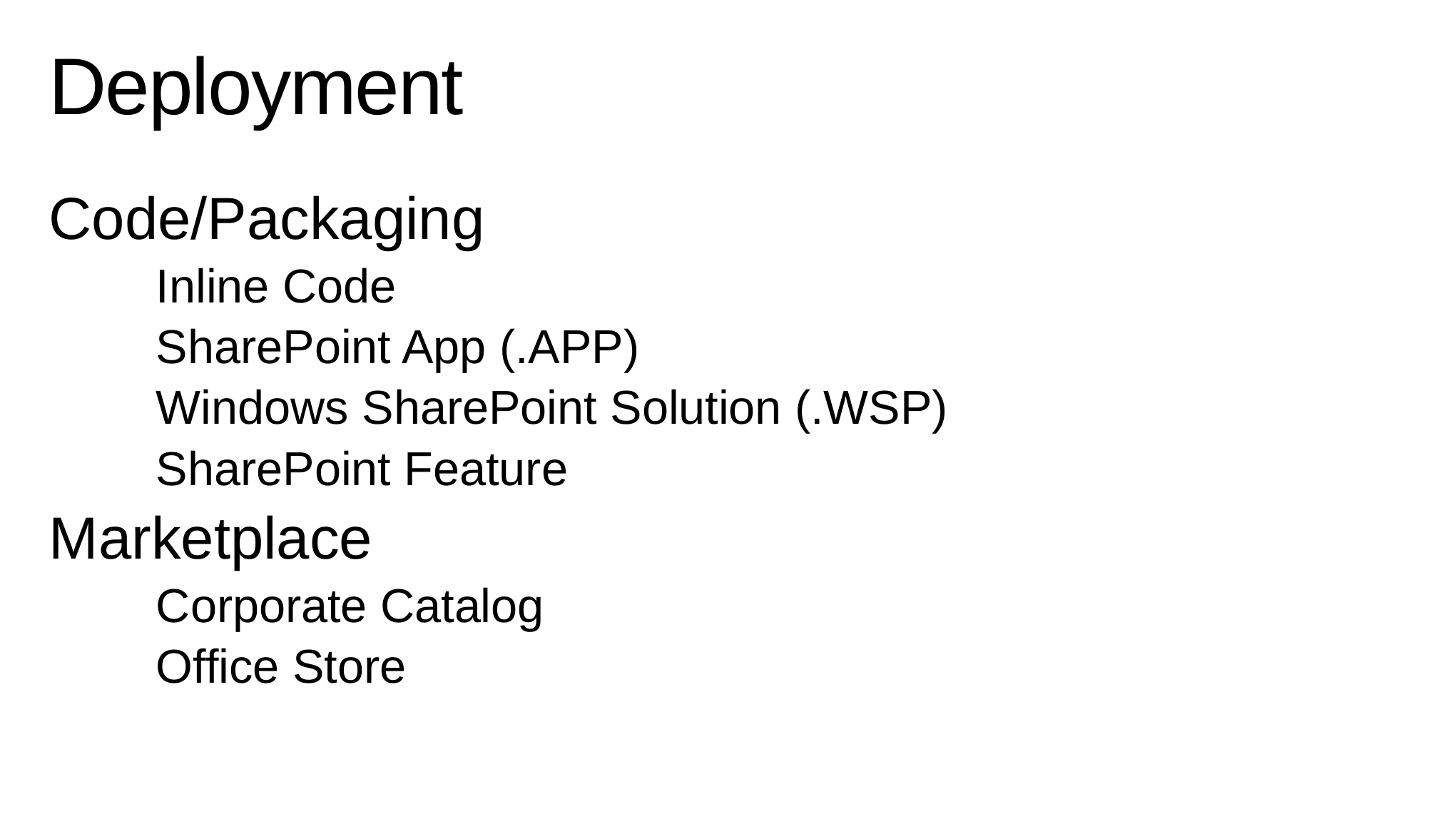

# Deployment
Code/Packaging
	Inline Code
	SharePoint App (.APP)
	Windows SharePoint Solution (.WSP)
	SharePoint Feature
Marketplace
	Corporate Catalog
	Office Store